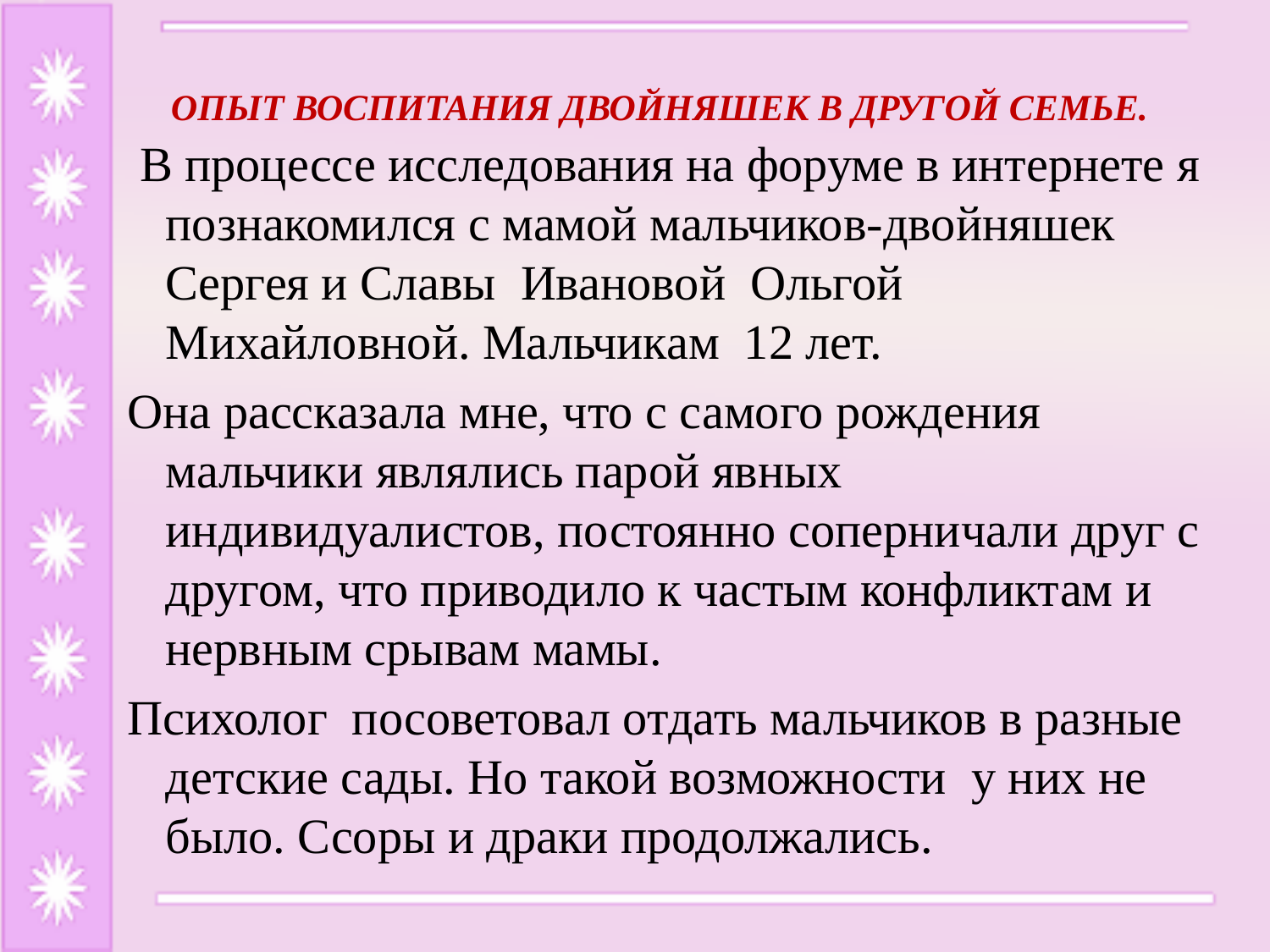

# Опыт воспитания двойняшек в другой семье.
 В процессе исследования на форуме в интернете я познакомился с мамой мальчиков-двойняшек Сергея и Славы  Ивановой  Ольгой  Михайловной. Мальчикам  12 лет.
Она рассказала мне, что с самого рождения мальчики являлись парой явных индивидуалистов, постоянно соперничали друг с другом, что приводило к частым конфликтам и нервным срывам мамы.
Психолог  посоветовал отдать мальчиков в разные детские сады. Но такой возможности  у них не было. Ссоры и драки продолжались.